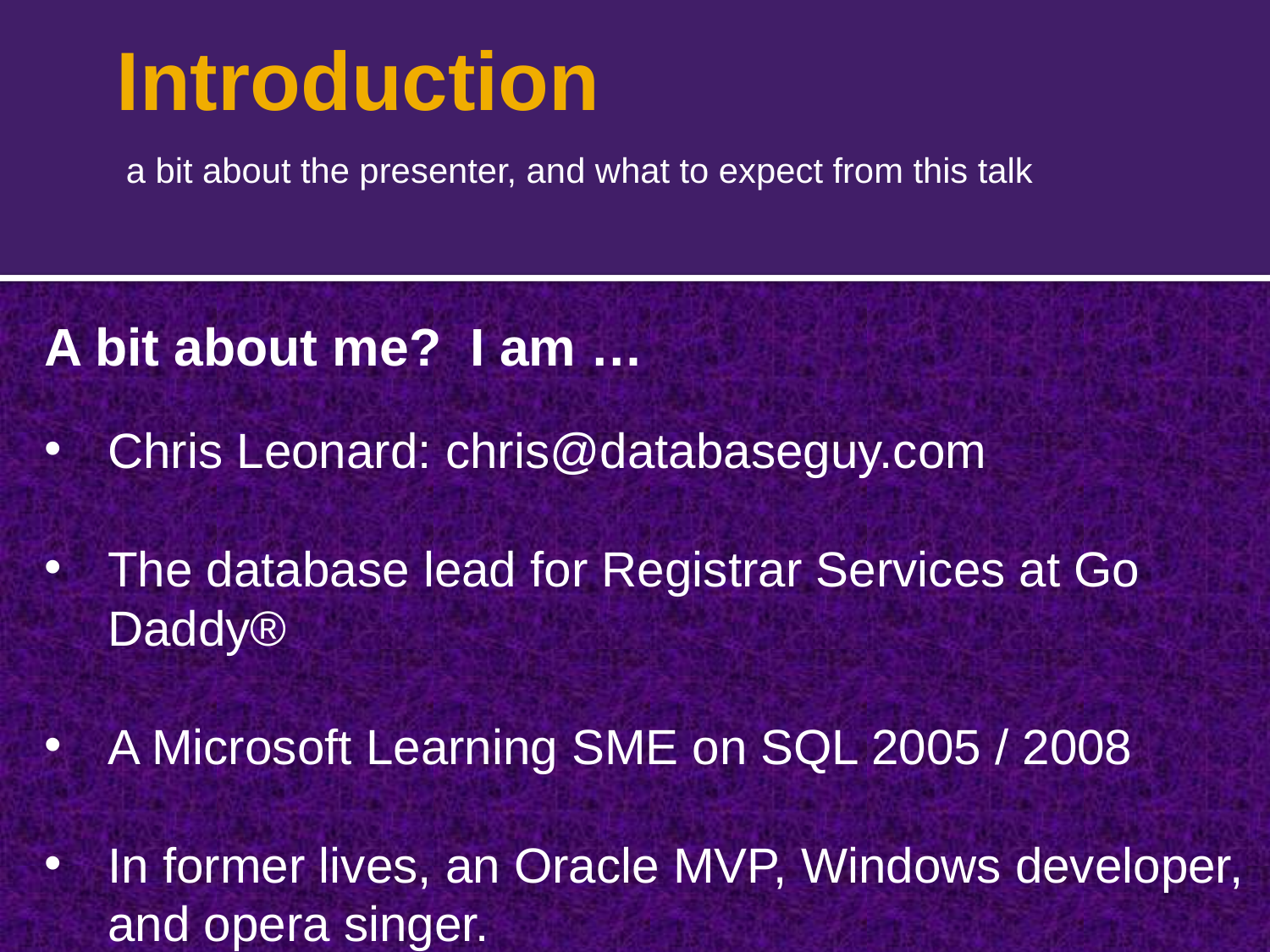

# Introduction
a bit about the presenter, and what to expect from this talk
A bit about me?  I am …

Chris Leonard: chris@databaseguy.com
The database lead for Registrar Services at Go Daddy®

A Microsoft Learning SME on SQL 2005 / 2008

In former lives, an Oracle MVP, Windows developer, and opera singer.